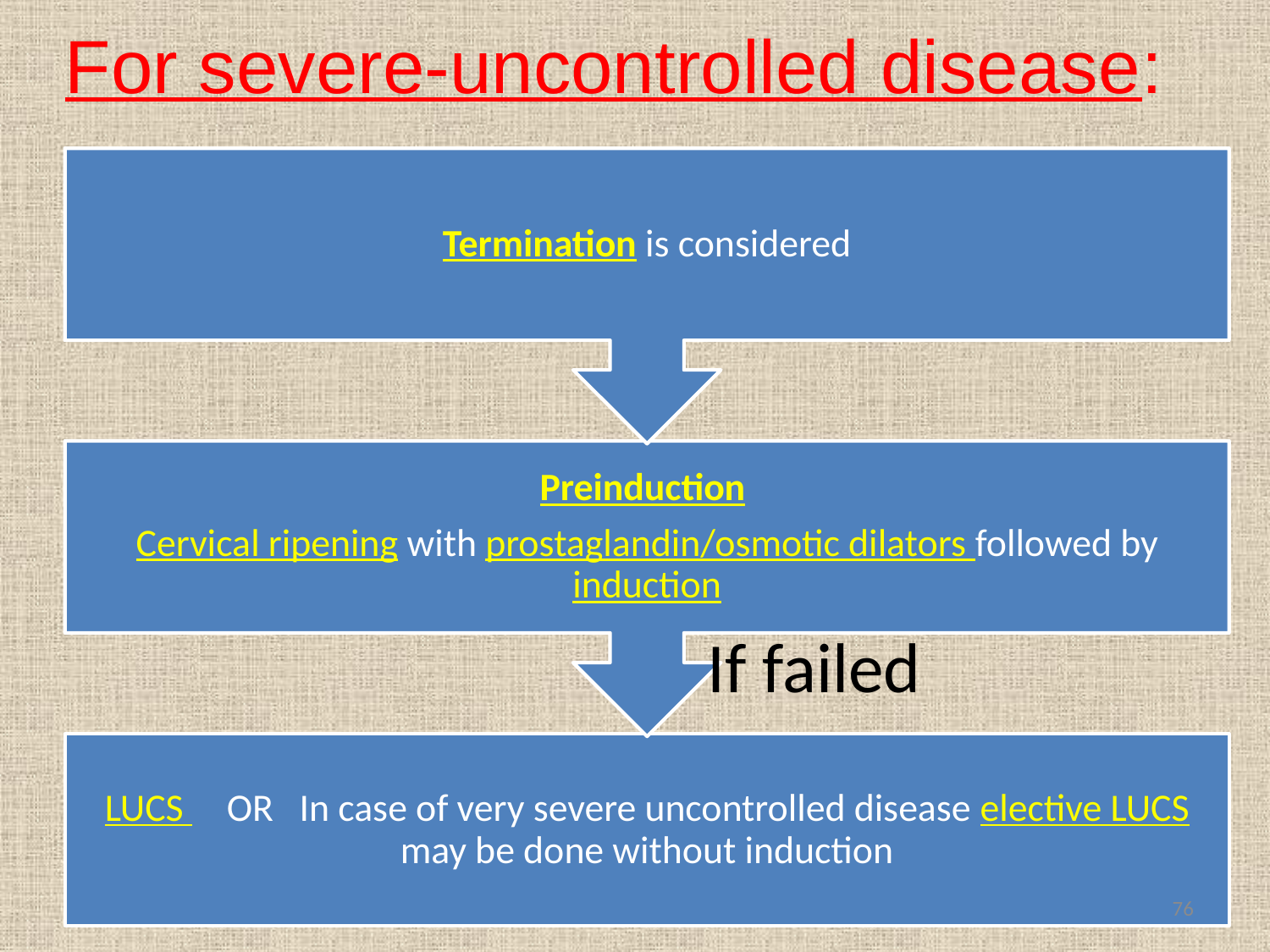

# For severe-uncontrolled disease:
LUCS     OR   In case of very severe uncontrolled disease elective LUCS may be done without induction
Preinduction
Cervical ripening with prostaglandin/osmotic dilators followed by induction
Termination is considered
If failed
76